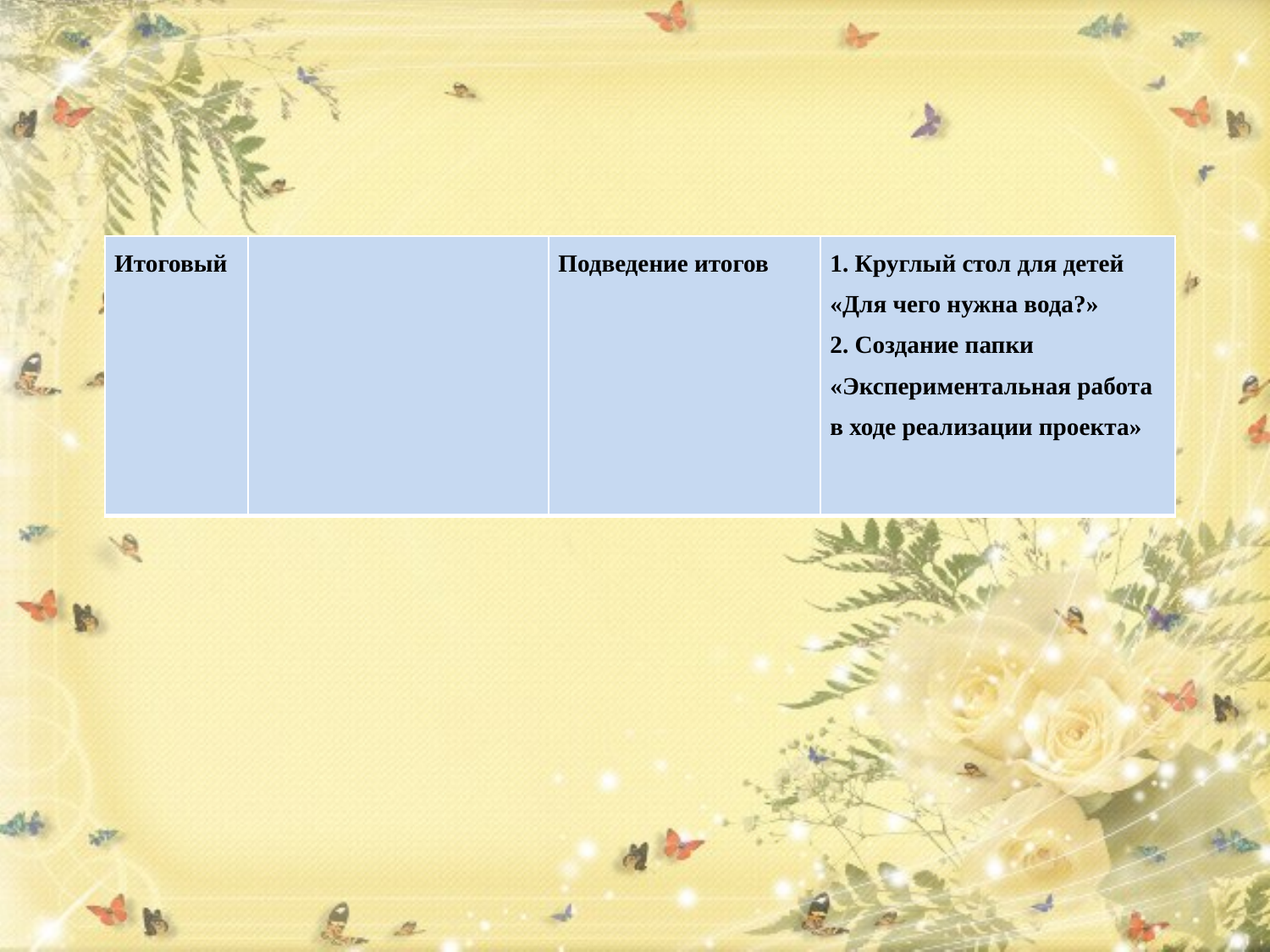

| Итоговый |  | Подведение итогов | 1. Круглый стол для детей «Для чего нужна вода?» 2. Создание папки «Экспериментальная работа в ходе реализации проекта» |
| --- | --- | --- | --- |